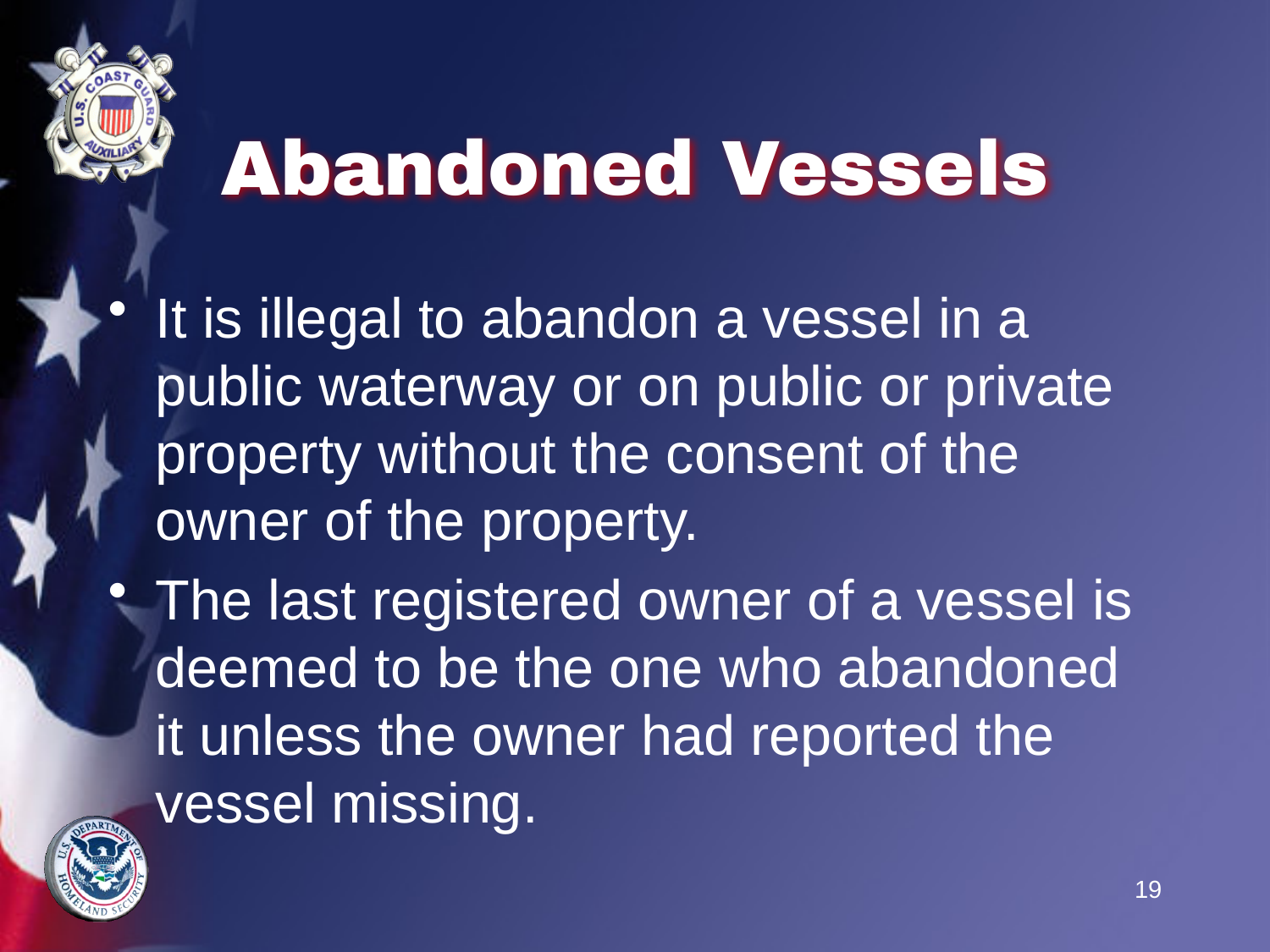

# Abandoned Vessels
It is illegal to abandon a vessel in a public waterway or on public or private property without the consent of the owner of the property.
The last registered owner of a vessel is deemed to be the one who abandoned it unless the owner had reported the vessel missing.
19